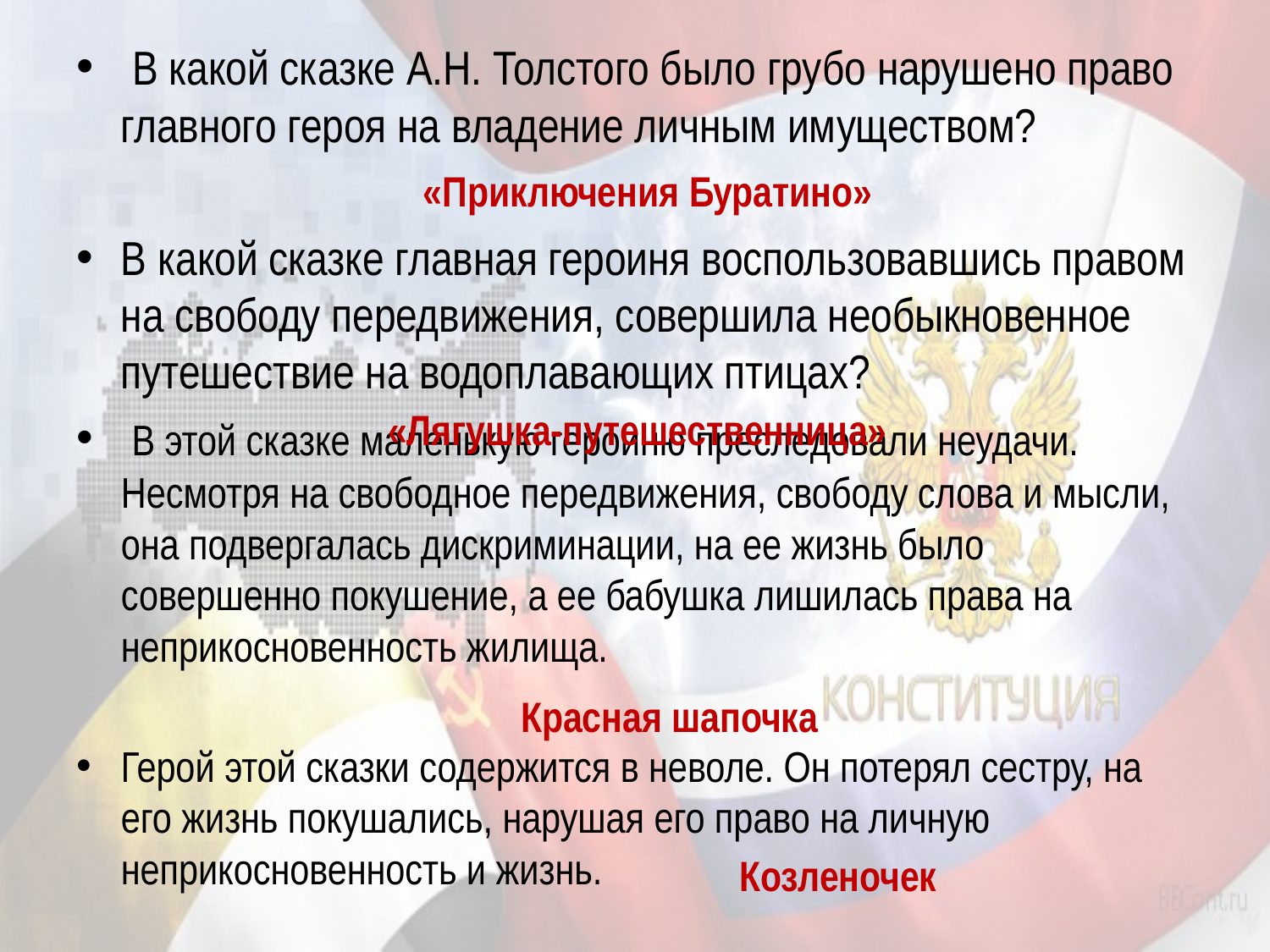

В какой сказке А.Н. Толстого было грубо нарушено право главного героя на владение личным имуществом?

В какой сказке главная героиня воспользовавшись правом на свободу передвижения, совершила необыкновенное путешествие на водоплавающих птицах?
 В этой сказке маленькую героиню преследовали неудачи. Несмотря на свободное передвижения, свободу слова и мысли, она подвергалась дискриминации, на ее жизнь было совершенно покушение, а ее бабушка лишилась права на неприкосновенность жилища.

Герой этой сказки содержится в неволе. Он потерял сестру, на его жизнь покушались, нарушая его право на личную неприкосновенность и жизнь.

«Приключения Буратино»
«Лягушка-путешественница»
Красная шапочка
Козленочек